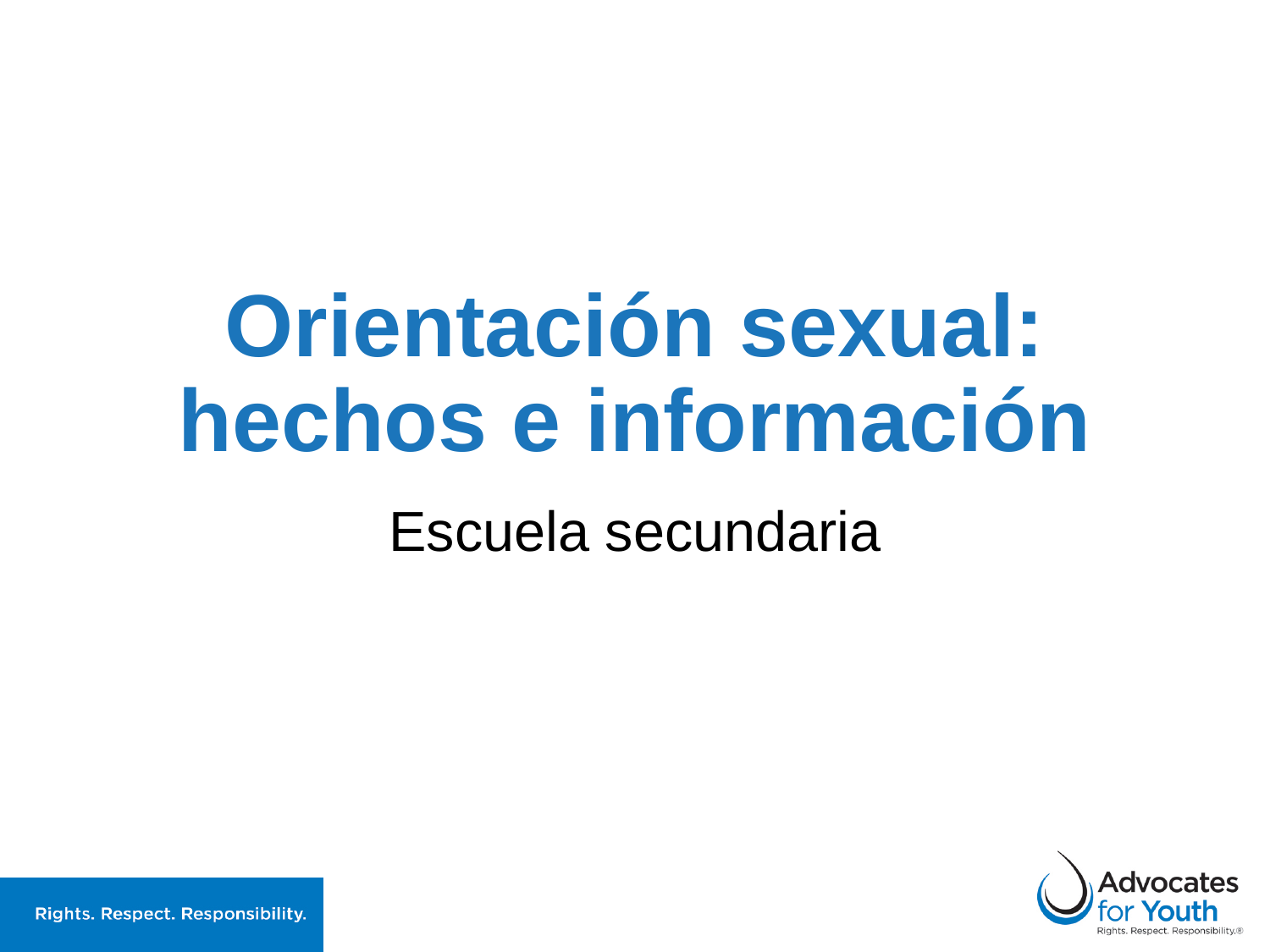

# Orientación sexual: hechos e información
Escuela secundaria